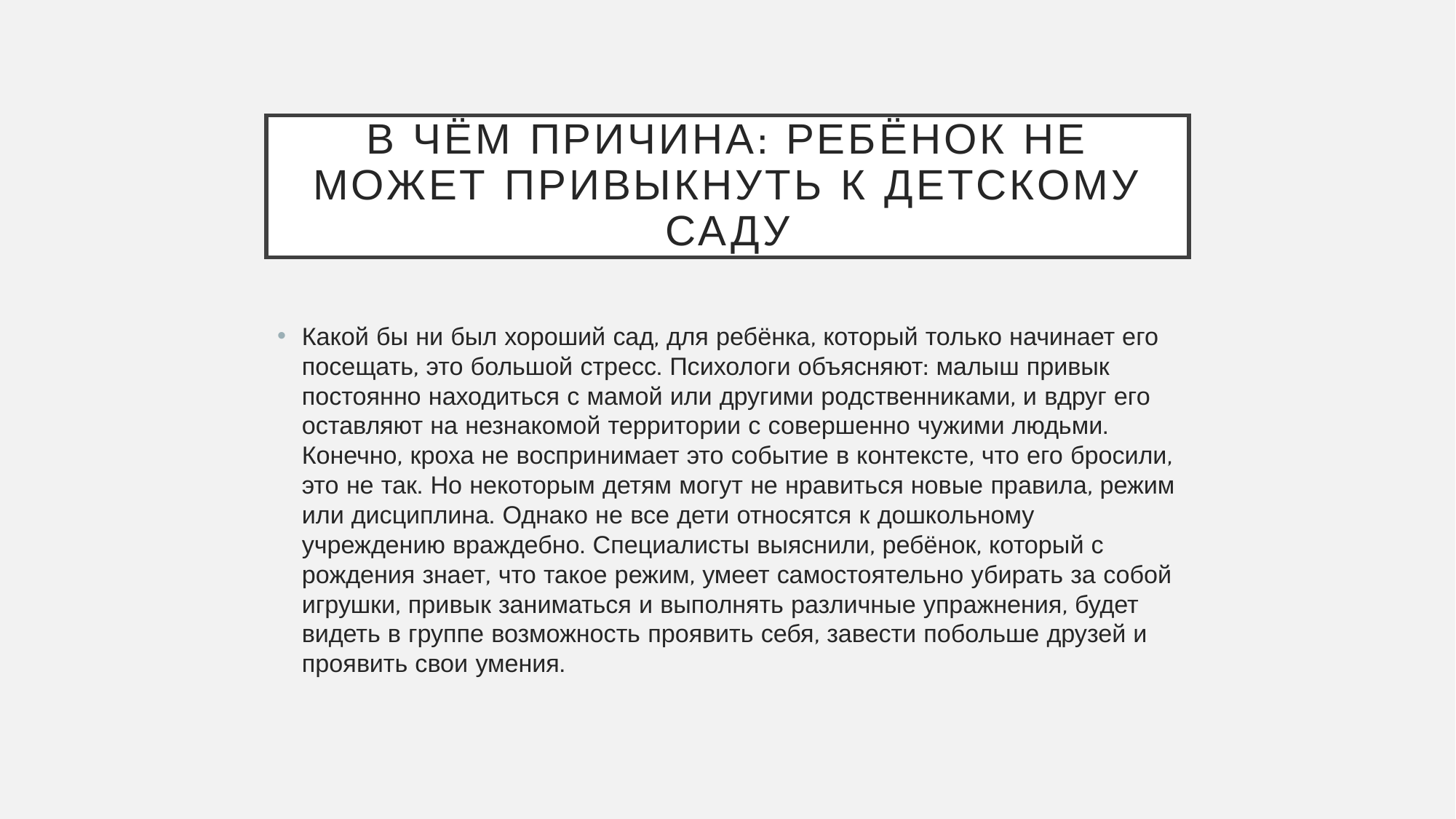

# В чём причина: ребёнок не может привыкнуть к детскому саду
Какой бы ни был хороший сад, для ребёнка, который только начинает его посещать, это большой стресс. Психологи объясняют: малыш привык постоянно находиться с мамой или другими родственниками, и вдруг его оставляют на незнакомой территории с совершенно чужими людьми. Конечно, кроха не воспринимает это событие в контексте, что его бросили, это не так. Но некоторым детям могут не нравиться новые правила, режим или дисциплина. Однако не все дети относятся к дошкольному учреждению враждебно. Специалисты выяснили, ребёнок, который с рождения знает, что такое режим, умеет самостоятельно убирать за собой игрушки, привык заниматься и выполнять различные упражнения, будет видеть в группе возможность проявить себя, завести побольше друзей и проявить свои умения.